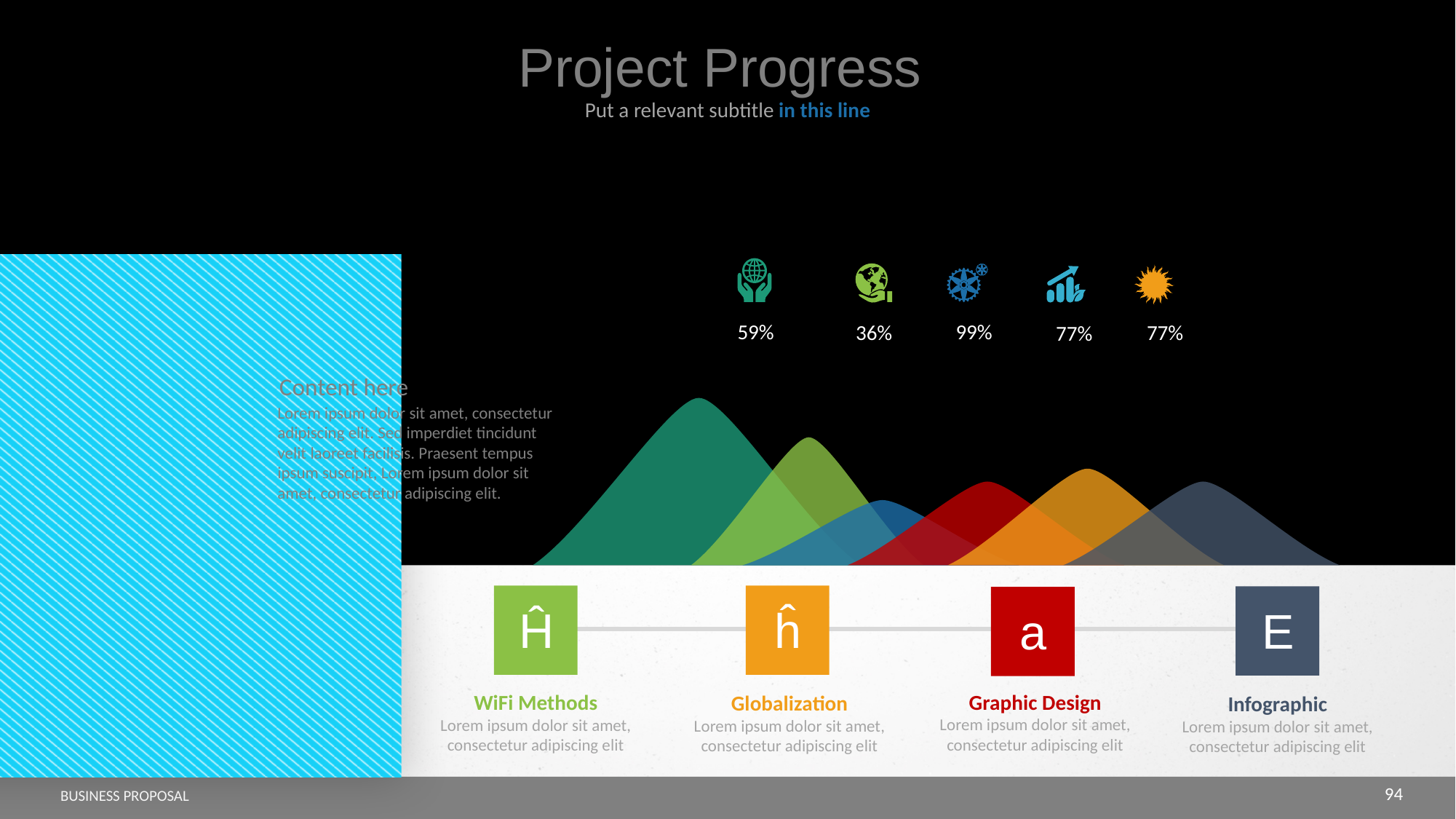

Project Progress
Put a relevant subtitle in this line

59%
99%
36%
77%
77%
Content here
Lorem ipsum dolor sit amet, consectetur adipiscing elit. Sed imperdiet tincidunt velit laoreet facilisis. Praesent tempus ipsum suscipit, Lorem ipsum dolor sit amet, consectetur adipiscing elit.

Ĥ

ĥ

E

a

Graphic Design
Lorem ipsum dolor sit amet, consectetur adipiscing elit
WiFi Methods
Lorem ipsum dolor sit amet, consectetur adipiscing elit
Globalization
Lorem ipsum dolor sit amet, consectetur adipiscing elit
Infographic
Lorem ipsum dolor sit amet, consectetur adipiscing elit

94
BUSINESS PROPOSAL